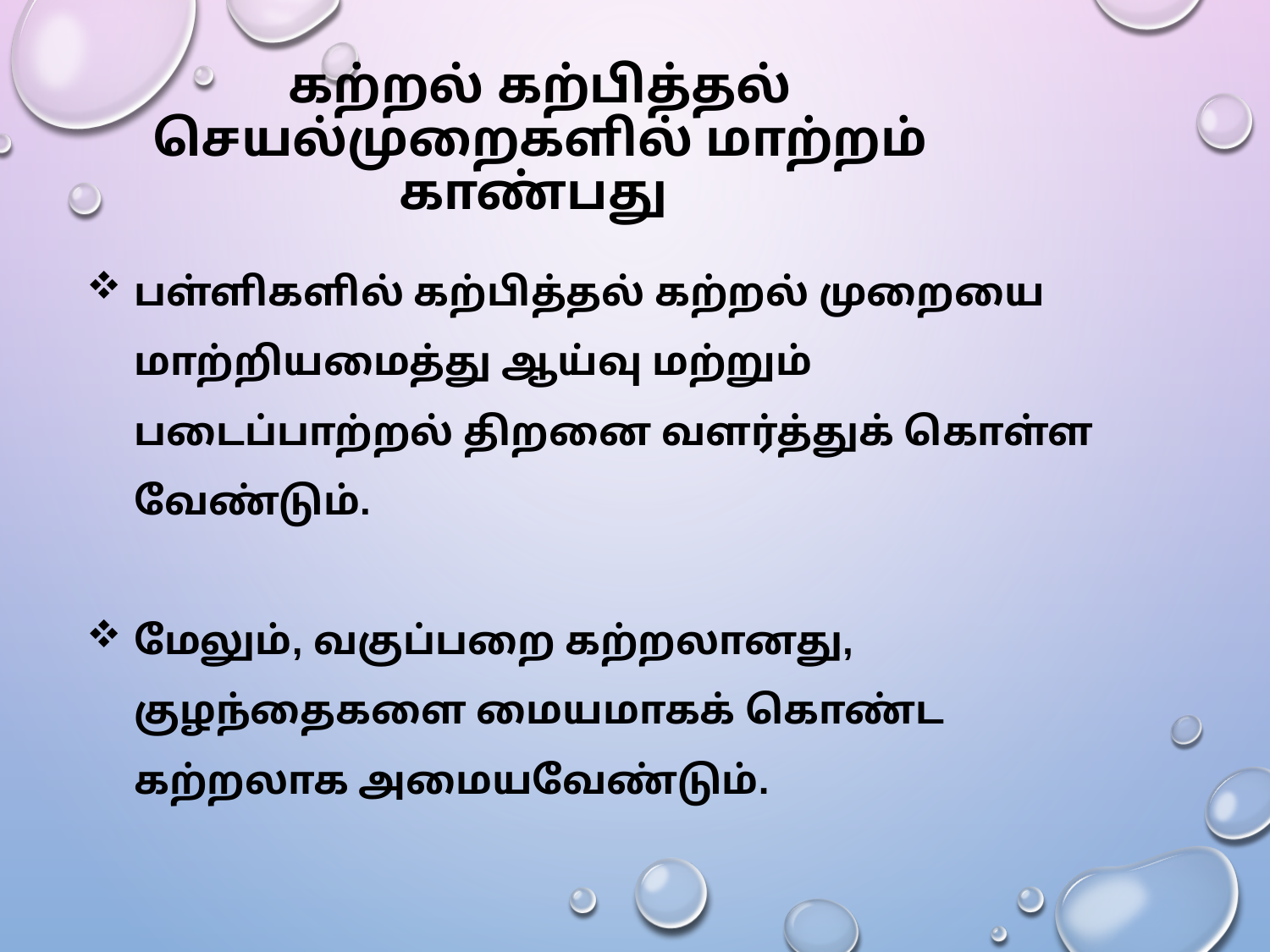

கற்றல் கற்பித்தல் செயல்முறைகளில் மாற்றம் காண்பது
பள்ளிகளில் கற்பித்தல் கற்றல் முறையை மாற்றியமைத்து ஆய்வு மற்றும் படைப்பாற்றல் திறனை வளர்த்துக் கொள்ள வேண்டும்.

மேலும், வகுப்பறை கற்றலானது, குழந்தைகளை மையமாகக் கொண்ட கற்றலாக அமையவேண்டும்.